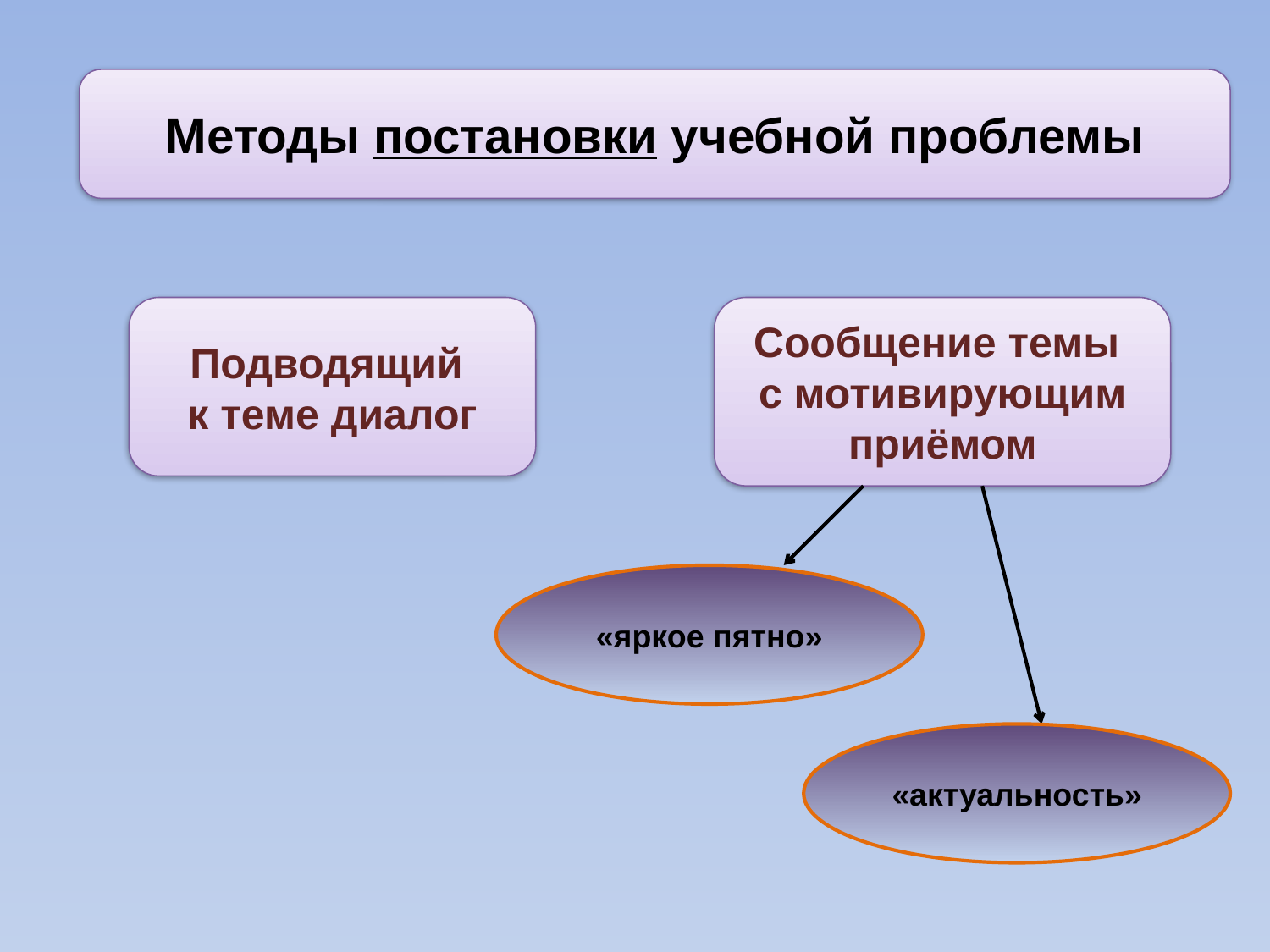

Методы постановки учебной проблемы
Подводящий
к теме диалог
Сообщение темы
с мотивирующим приёмом
«яркое пятно»
«актуальность»